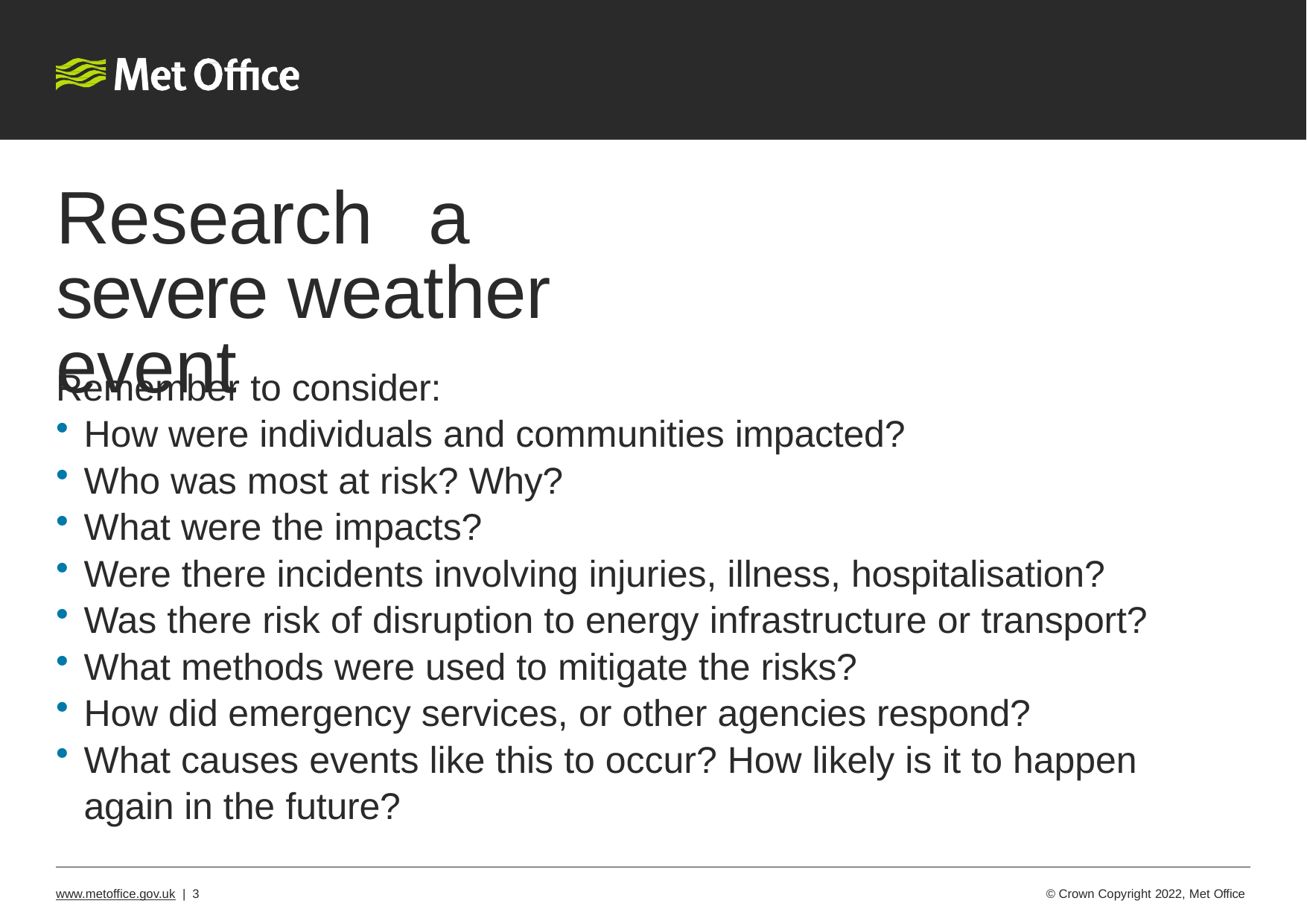

# Research	a	severe weather	event
Remember to consider:
How were individuals and communities impacted?
Who was most at risk? Why?
What were the impacts?
Were there incidents involving injuries, illness, hospitalisation?
Was there risk of disruption to energy infrastructure or transport?
What methods were used to mitigate the risks?
How did emergency services, or other agencies respond?
What causes events like this to occur? How likely is it to happen again in the future?
www.metoffice.gov.uk | 3
© Crown Copyright 2022, Met Office